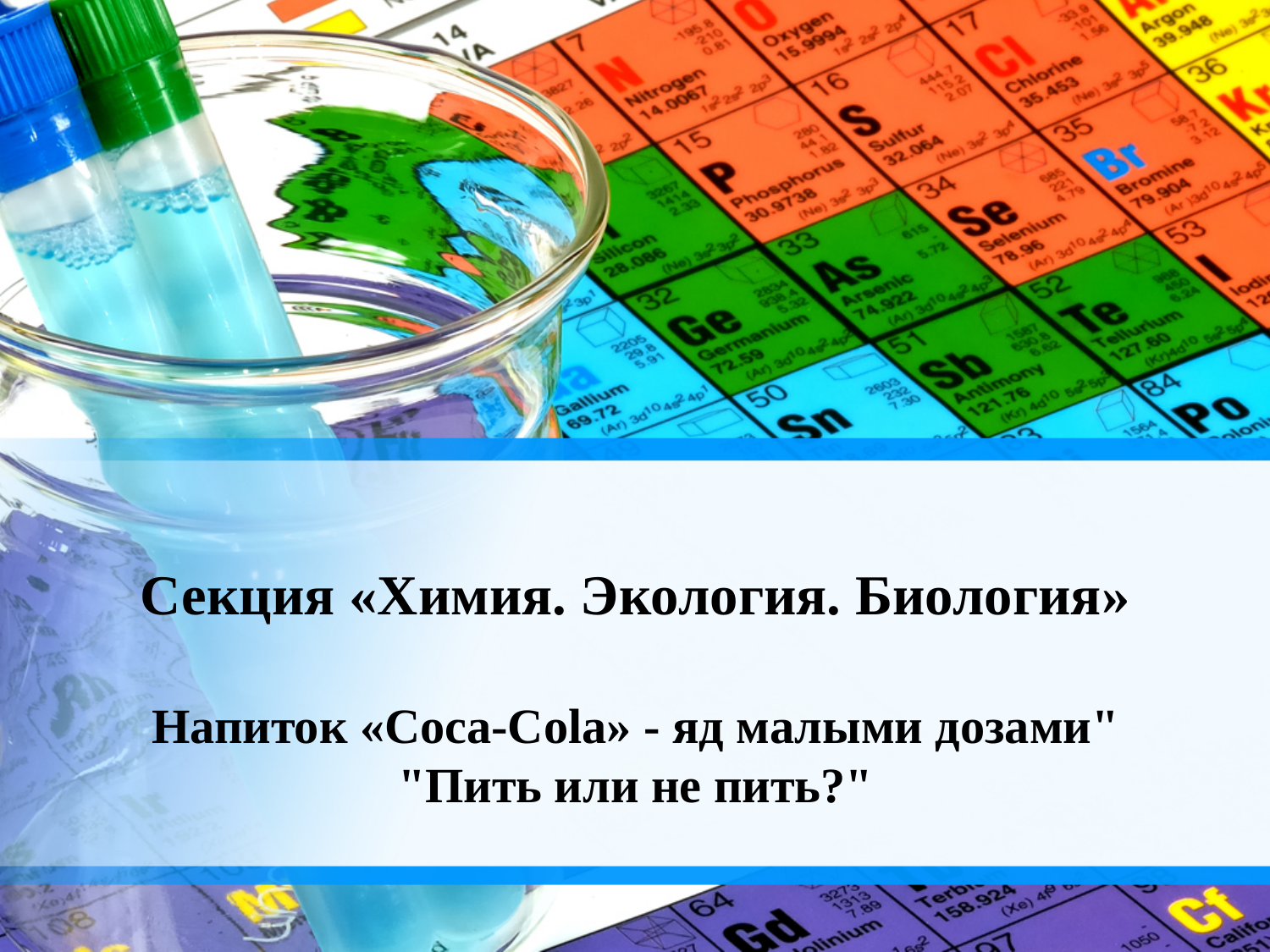

# Секция «Химия. Экология. Биология»
Напиток «Coca-Cola» - яд малыми дозами" "Пить или не пить?"